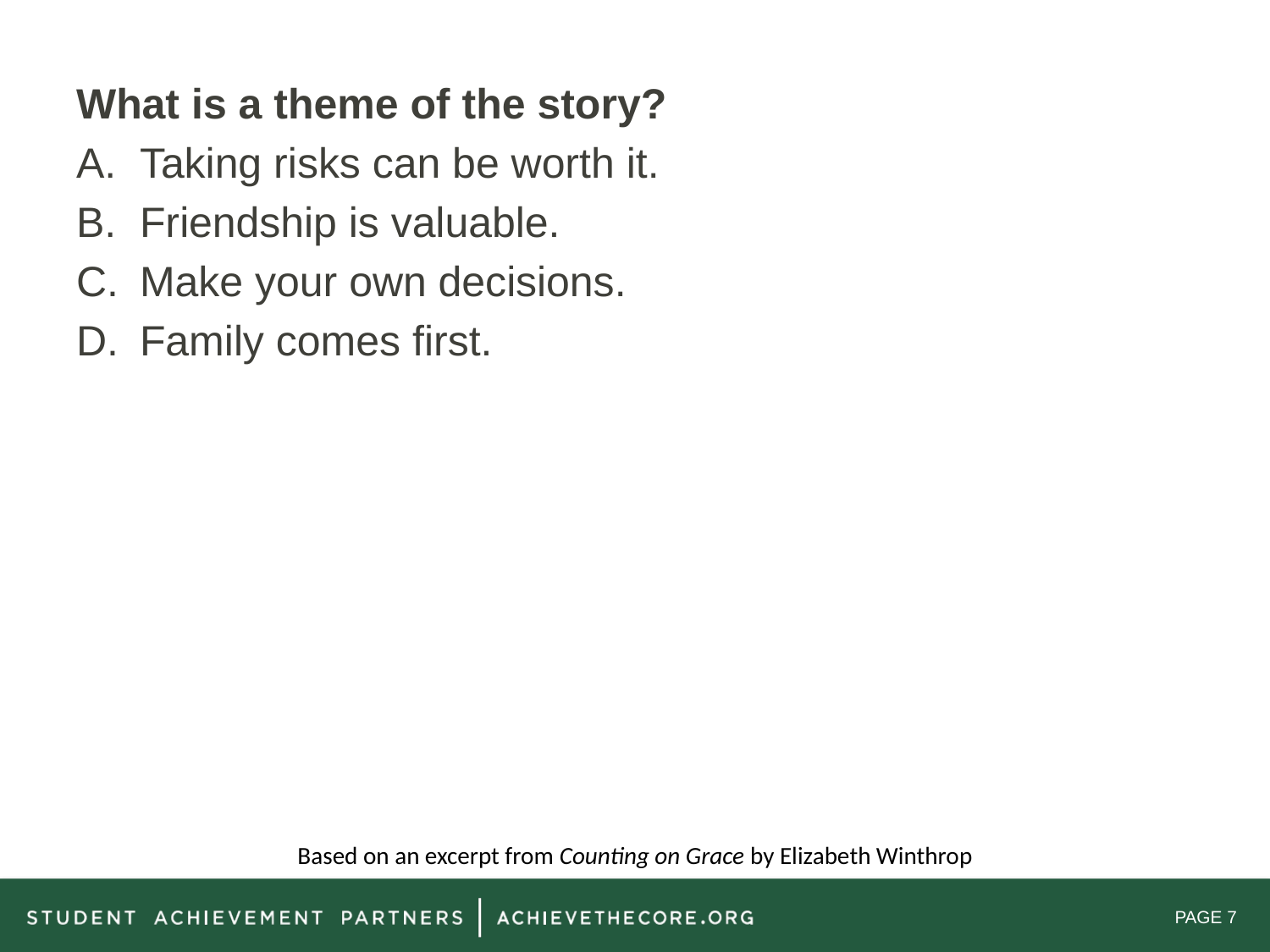

What is a theme of the story?
Taking risks can be worth it.
Friendship is valuable.
Make your own decisions.
Family comes first.
Based on an excerpt from Counting on Grace by Elizabeth Winthrop